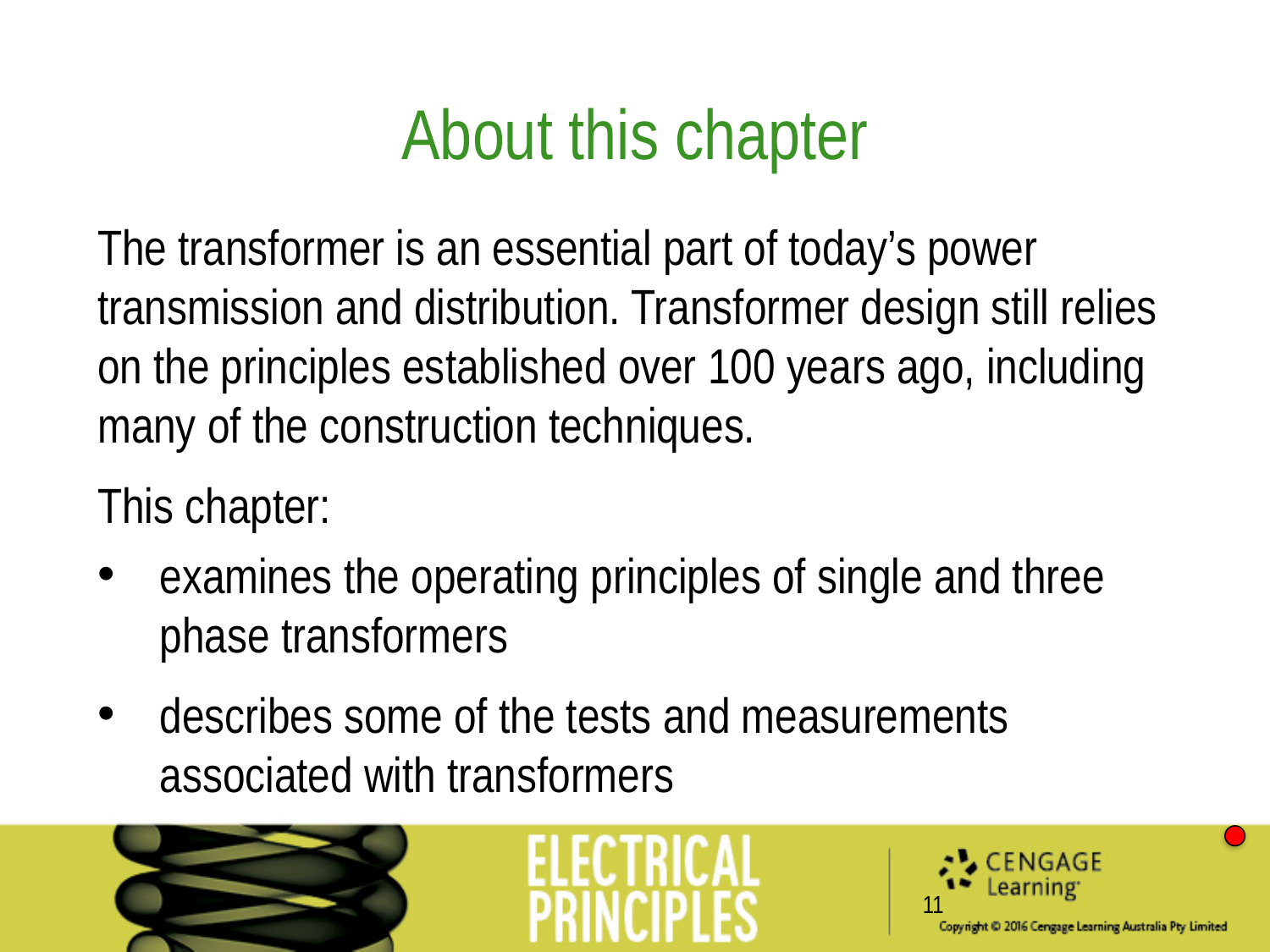

About this chapter
The transformer is an essential part of today’s power transmission and distribution. Transformer design still relies on the principles established over 100 years ago, including many of the construction techniques.
This chapter:
examines the operating principles of single and three phase transformers
describes some of the tests and measurements associated with transformers

11